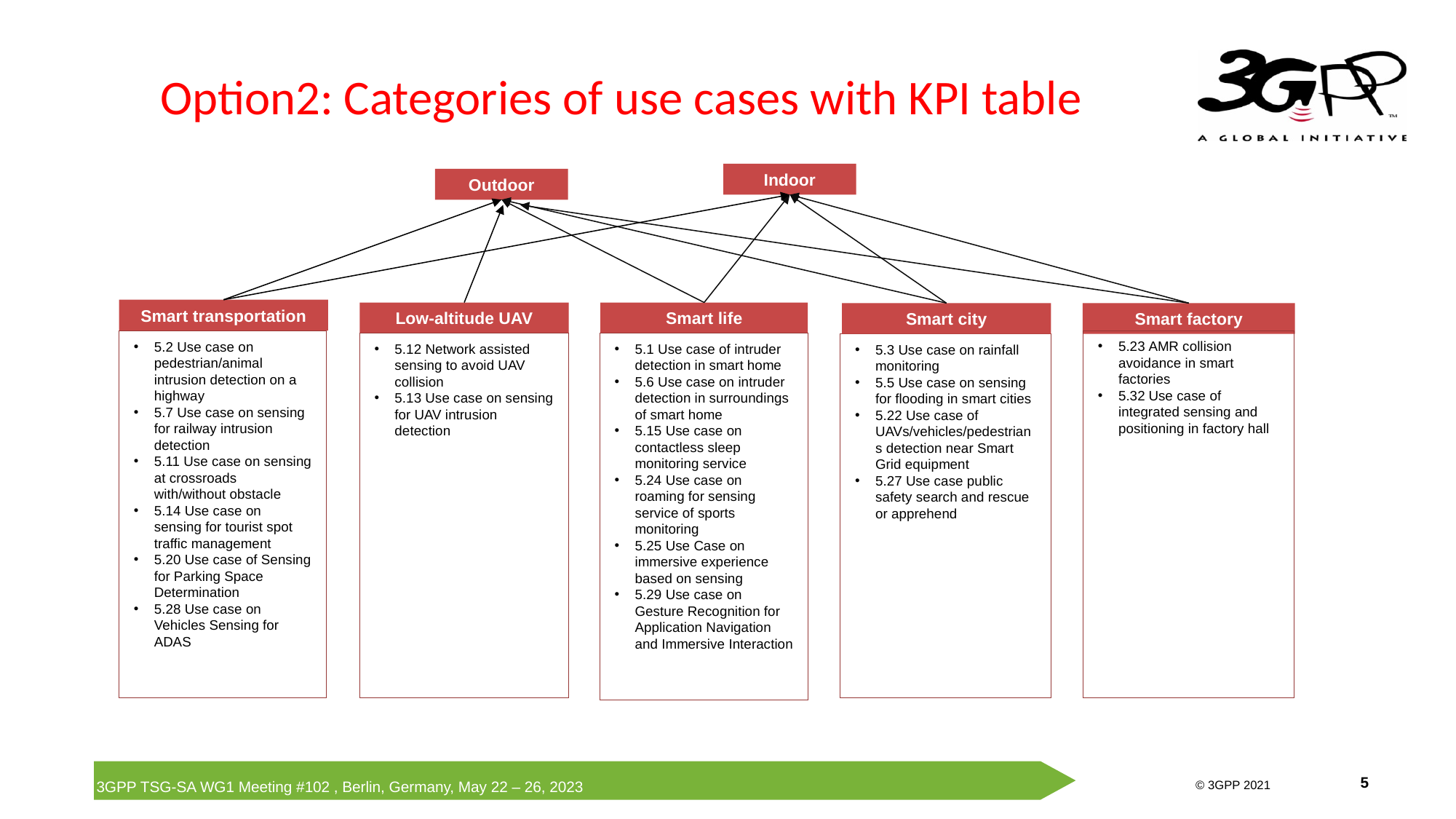

# Option2: Categories of use cases with KPI table
Indoor
Outdoor
Smart transportation
Low-altitude UAV
Smart life
Smart city
Smart factory
5.23 AMR collision avoidance in smart factories
5.32 Use case of integrated sensing and positioning in factory hall
5.2 Use case on pedestrian/animal intrusion detection on a highway
5.7 Use case on sensing for railway intrusion detection
5.11 Use case on sensing at crossroads with/without obstacle
5.14 Use case on sensing for tourist spot traffic management
5.20 Use case of Sensing for Parking Space Determination
5.28 Use case on Vehicles Sensing for ADAS
5.12 Network assisted sensing to avoid UAV collision
5.13 Use case on sensing for UAV intrusion detection
5.1 Use case of intruder detection in smart home
5.6 Use case on intruder detection in surroundings of smart home
5.15 Use case on contactless sleep monitoring service
5.24 Use case on roaming for sensing service of sports monitoring
5.25 Use Case on immersive experience based on sensing
5.29 Use case on Gesture Recognition for Application Navigation and Immersive Interaction

5.3 Use case on rainfall monitoring
5.5 Use case on sensing for flooding in smart cities
5.22 Use case of UAVs/vehicles/pedestrians detection near Smart Grid equipment
5.27 Use case public safety search and rescue or apprehend